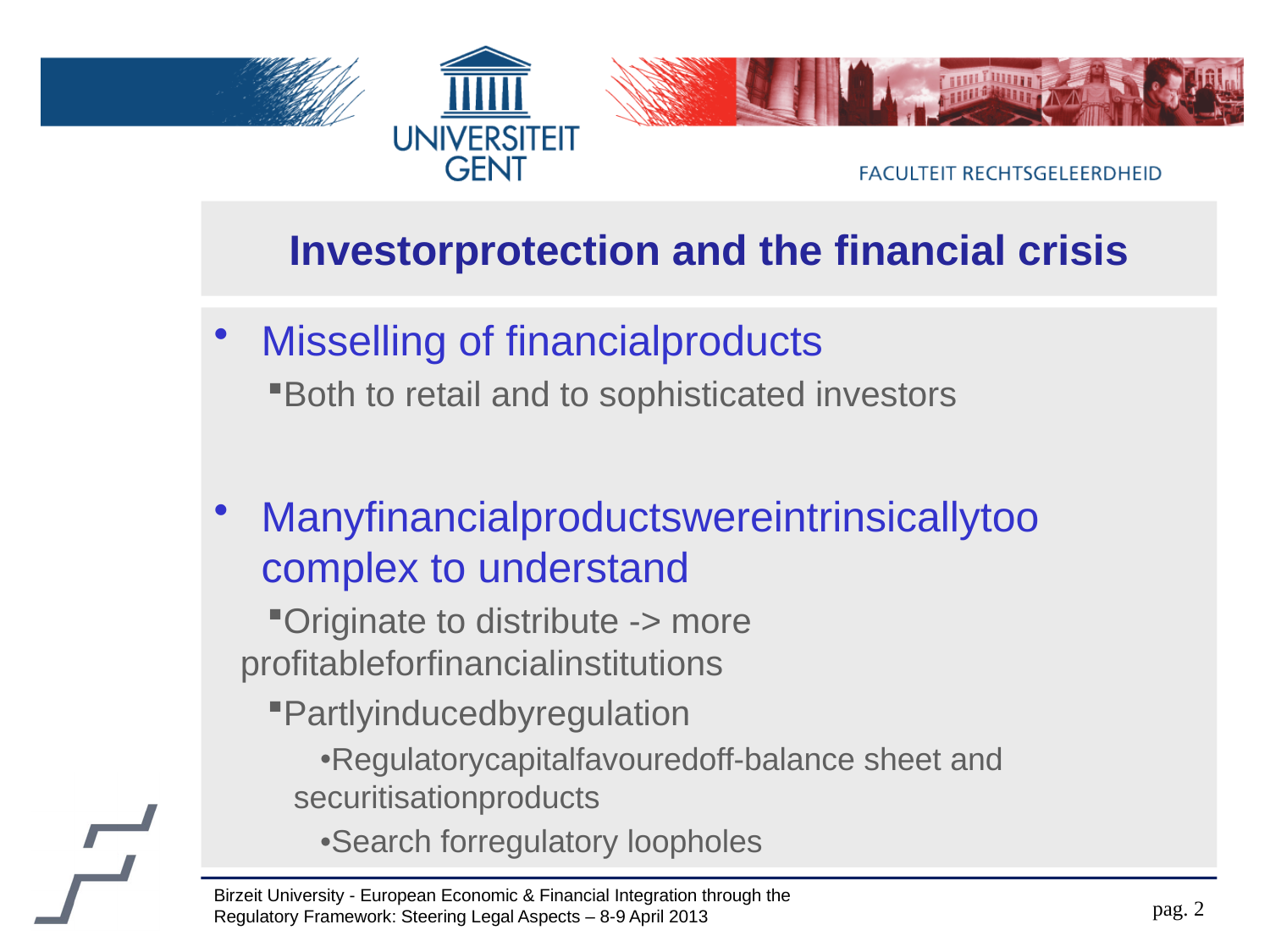

# Investorprotection and the financial crisis
Misselling of financialproducts
Both to retail and to sophisticated investors

Manyfinancialproductswereintrinsicallytoo complex to understand
Originate to distribute -> more profitableforfinancialinstitutions
Partlyinducedbyregulation
Regulatorycapitalfavouredoff-balance sheet and securitisationproducts
Search forregulatory loopholes

Birzeit University - European Economic & Financial Integration through the Regulatory Framework: Steering Legal Aspects – 8-9 April 2013
pag. 2